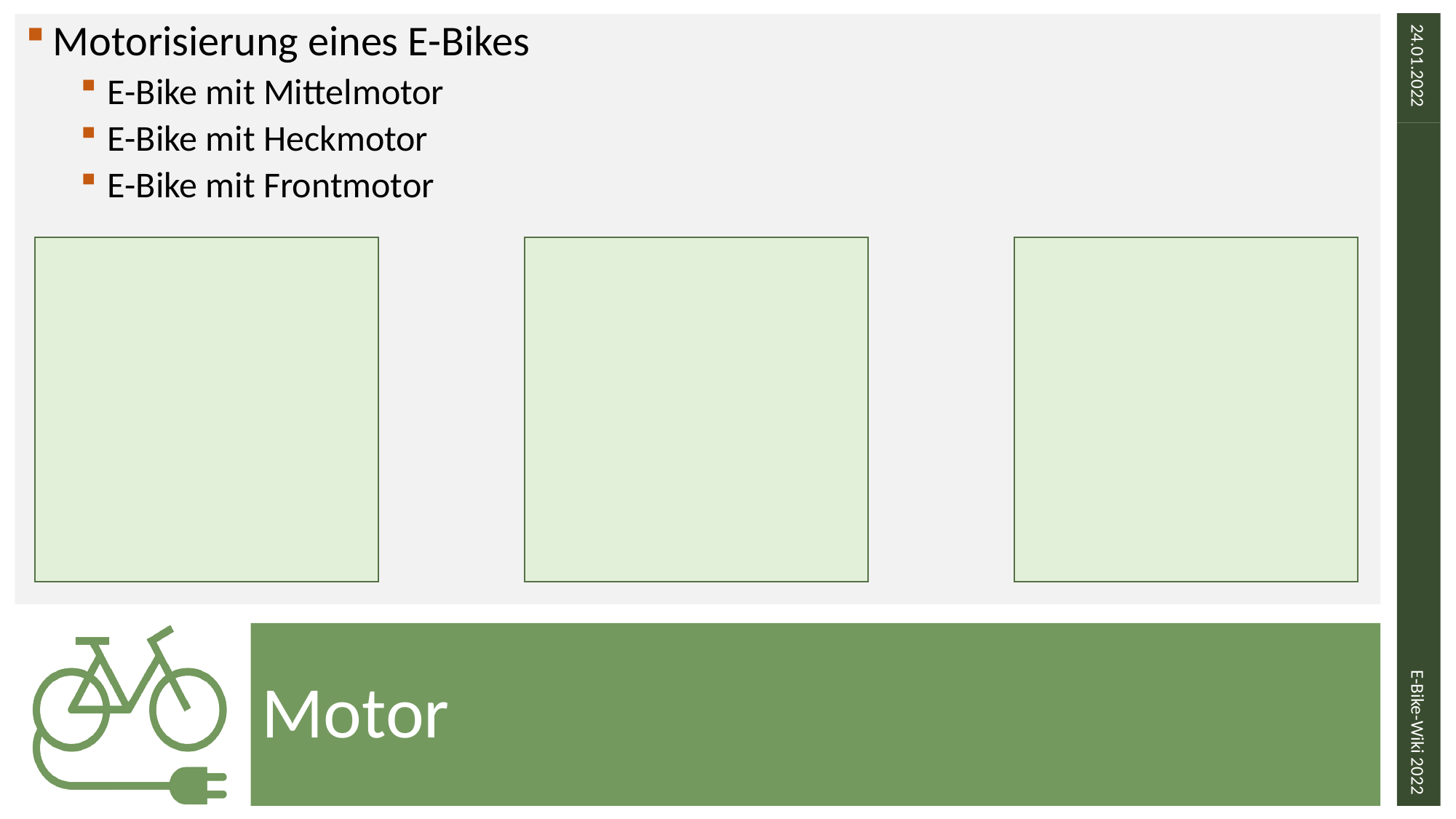

Motorisierung eines E-Bikes
E-Bike mit Mittelmotor
E-Bike mit Heckmotor
E-Bike mit Frontmotor
24.01.2022

E-Bike-Wiki 2022
# Motor